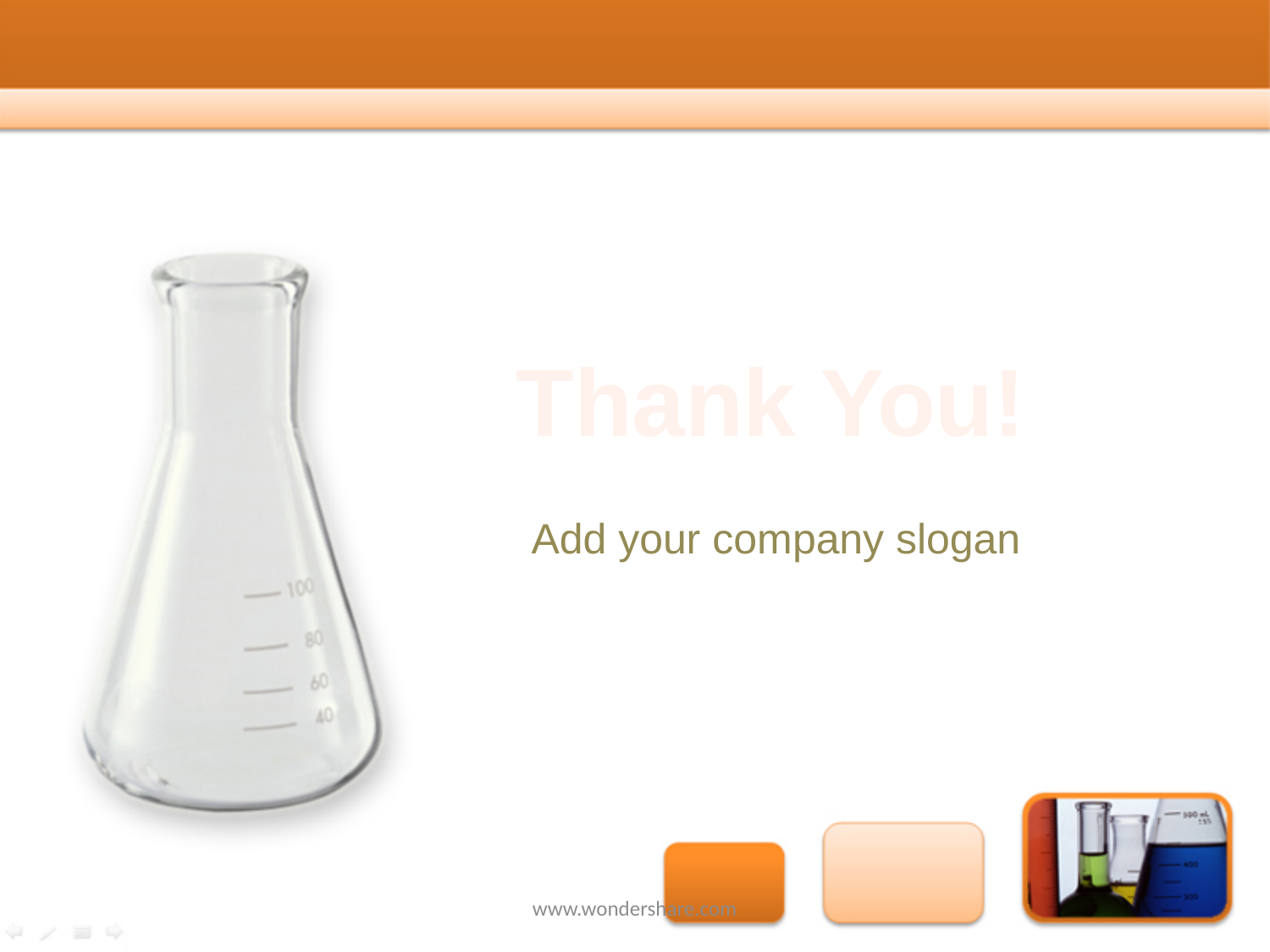

# Thank You!
Add your company slogan
www.wondershare.com